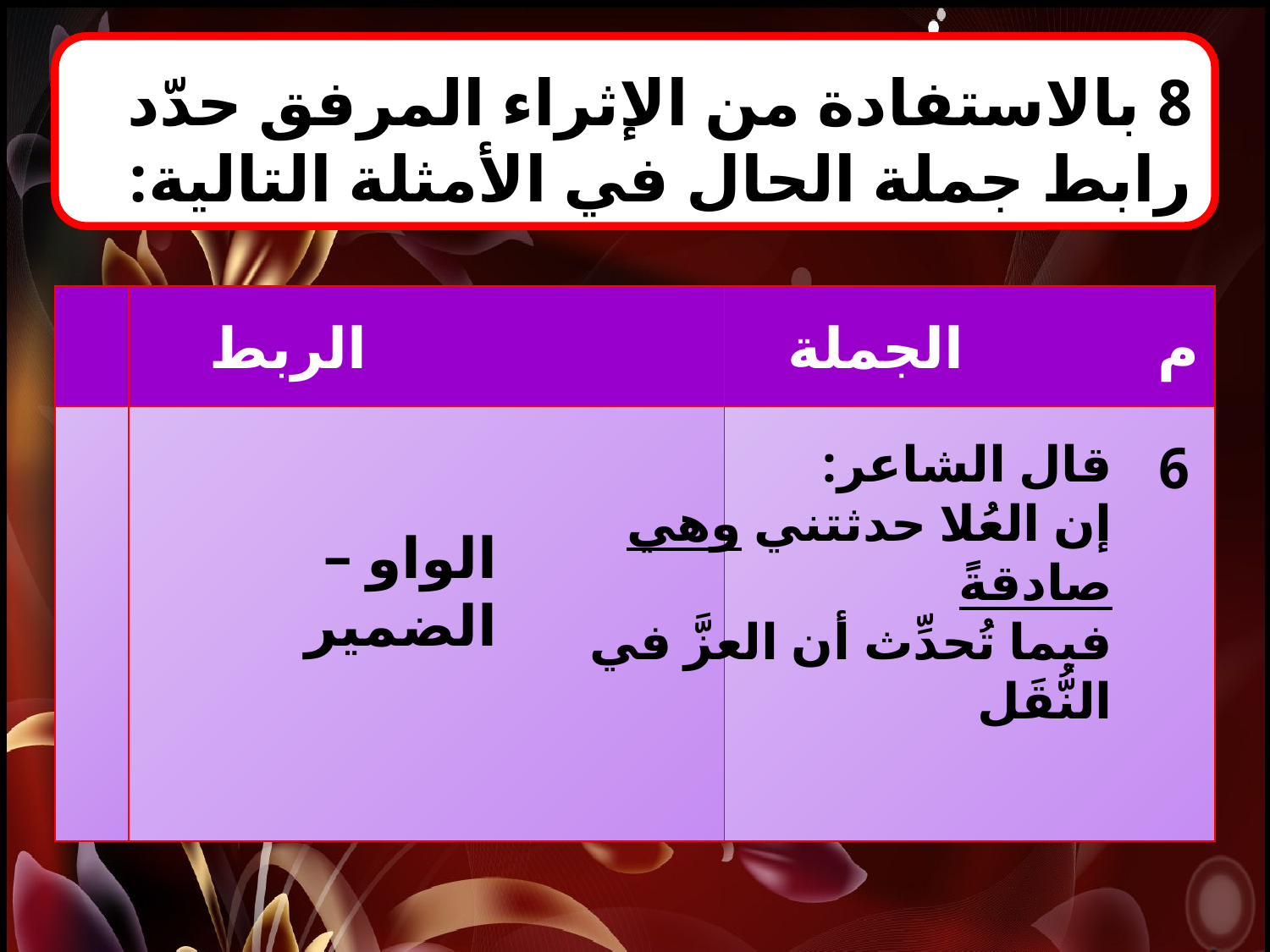

8 بالاستفادة من الإثراء المرفق حدّد رابط جملة الحال في الأمثلة التالية:
|  |  |  |
| --- | --- | --- |
|  |  |  |
الربط
الجملة
م
قال الشاعر:
إن العُلا حدثتني وهي صادقةً
فيما تُحدِّث أن العزَّ في النُّقَل
6
الواو – الضمير